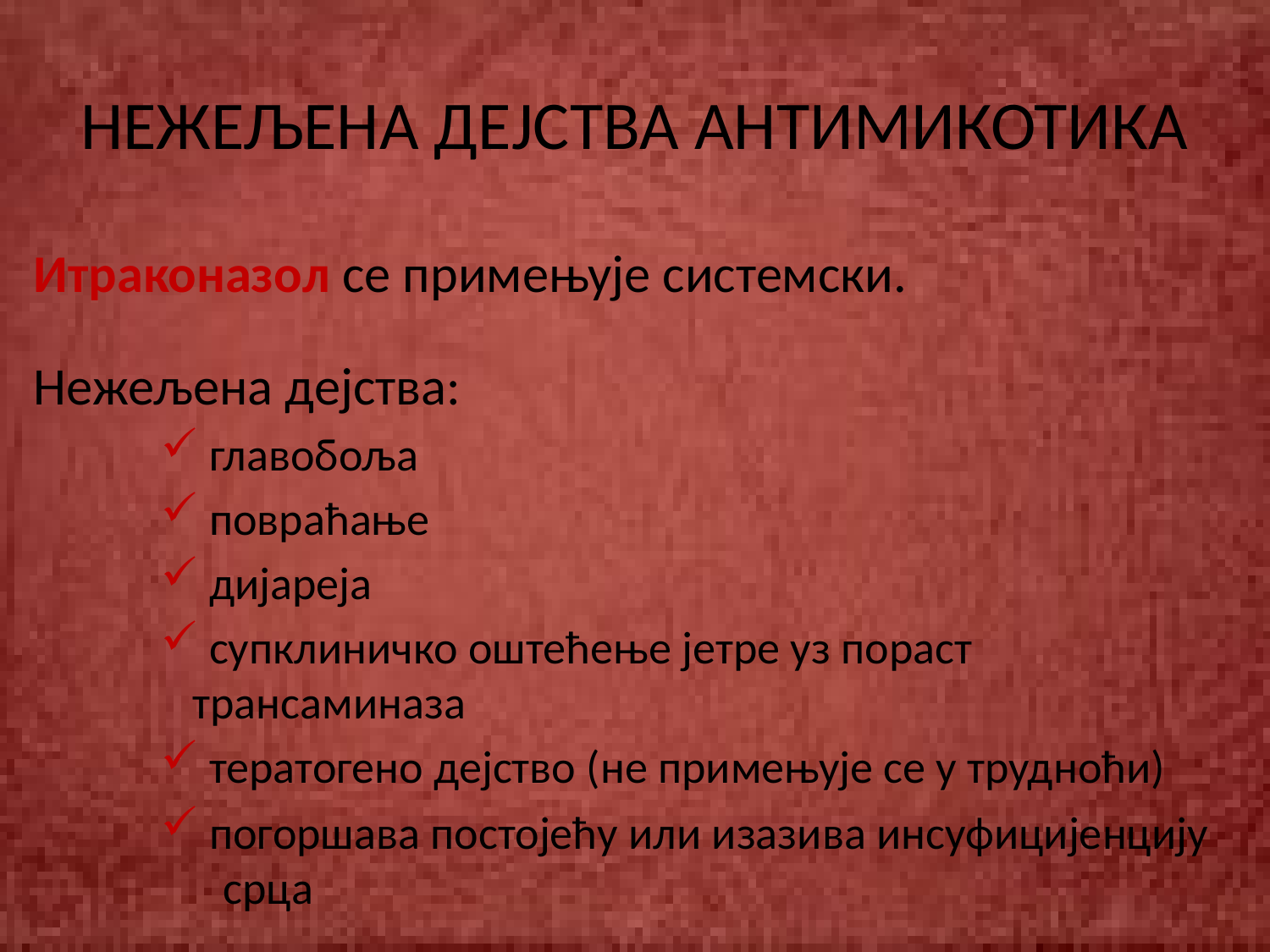

# НЕЖЕЉЕНА ДЕЈСТВА АНТИМИКОТИКА
Итраконазол се примењује системски.

Нежељена дејства:
 главобоља
 повраћање
 дијареја
 супклиничко оштећење јетре уз пораст  трансаминаза
 тератогено дејство (не примењује се у трудноћи)
 погоршава постојећу или изазива инсуфицијенцију
      срца